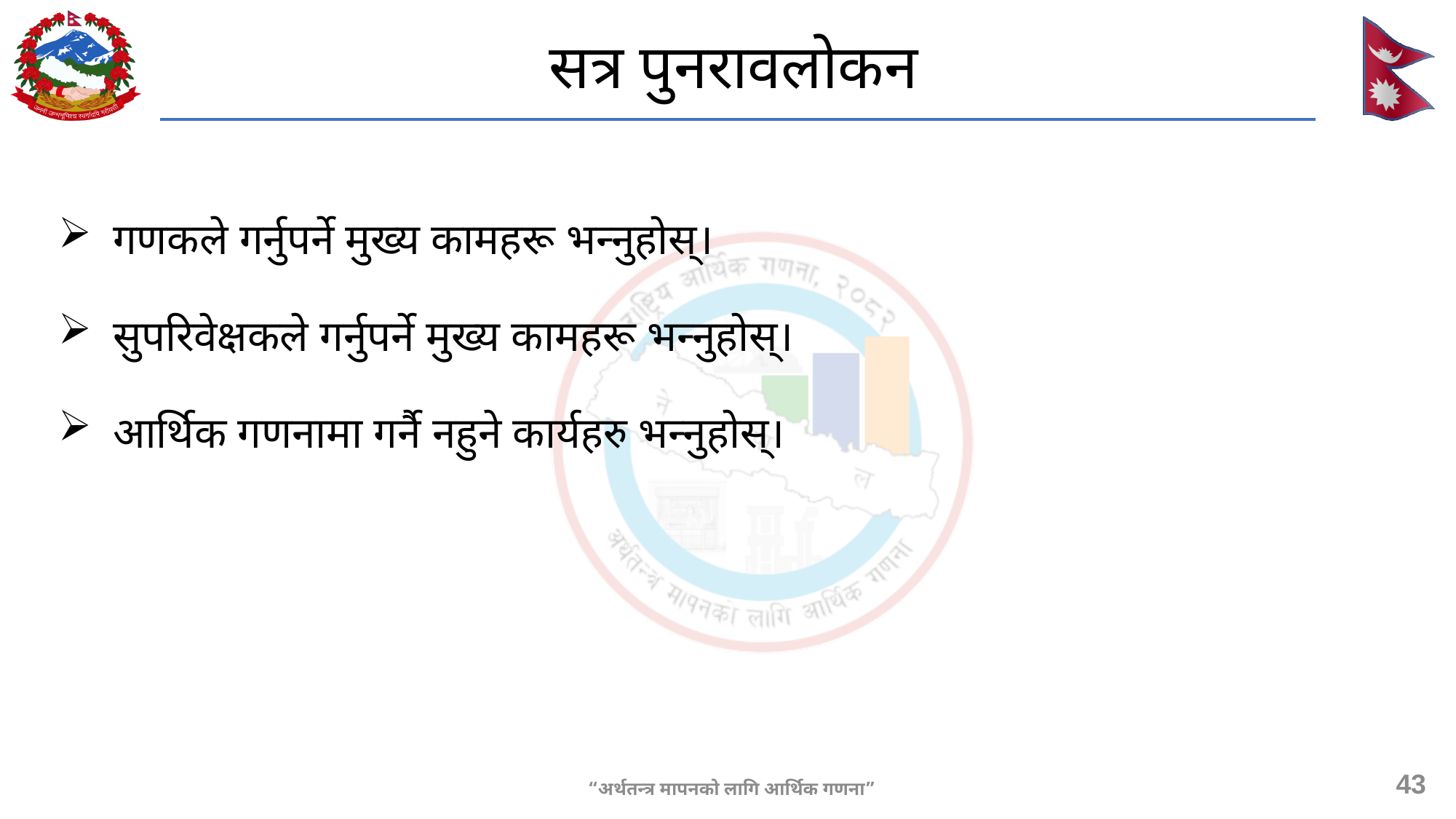

# सत्र पुनरावलोकन
गणकले गर्नुपर्ने मुख्य कामहरू भन्नुहोस्।
सुपरिवेक्षकले गर्नुपर्ने मुख्य कामहरू भन्नुहोस्।
आर्थिक गणनामा गर्नै नहुने कार्यहरु भन्नुहोस्।
43
“अर्थतन्त्र मापनको लागि आर्थिक गणना”